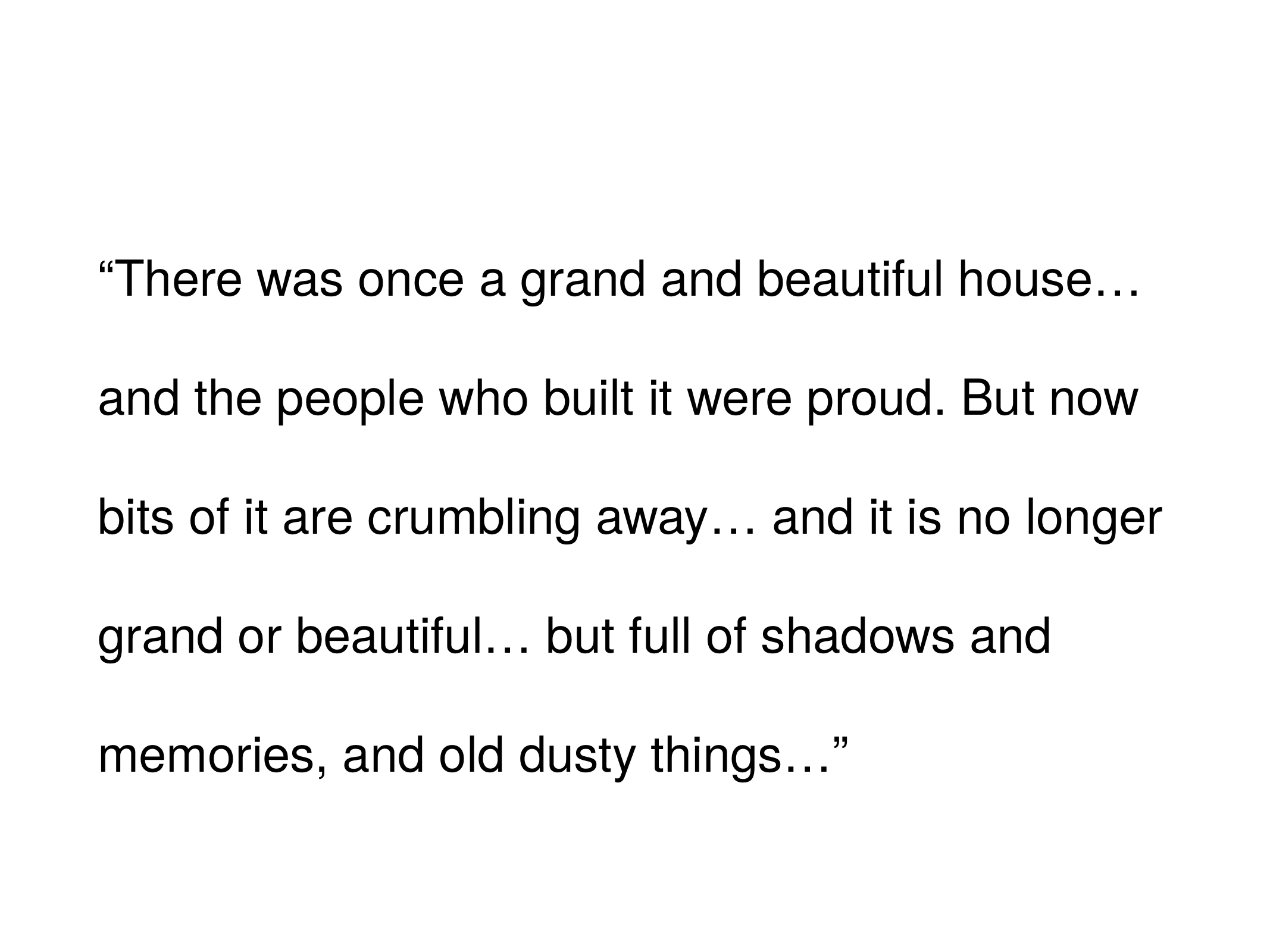

“There was once a grand and beautiful house… and the people who built it were proud. But now bits of it are crumbling away… and it is no longer grand or beautiful… but full of shadows and memories, and old dusty things…”